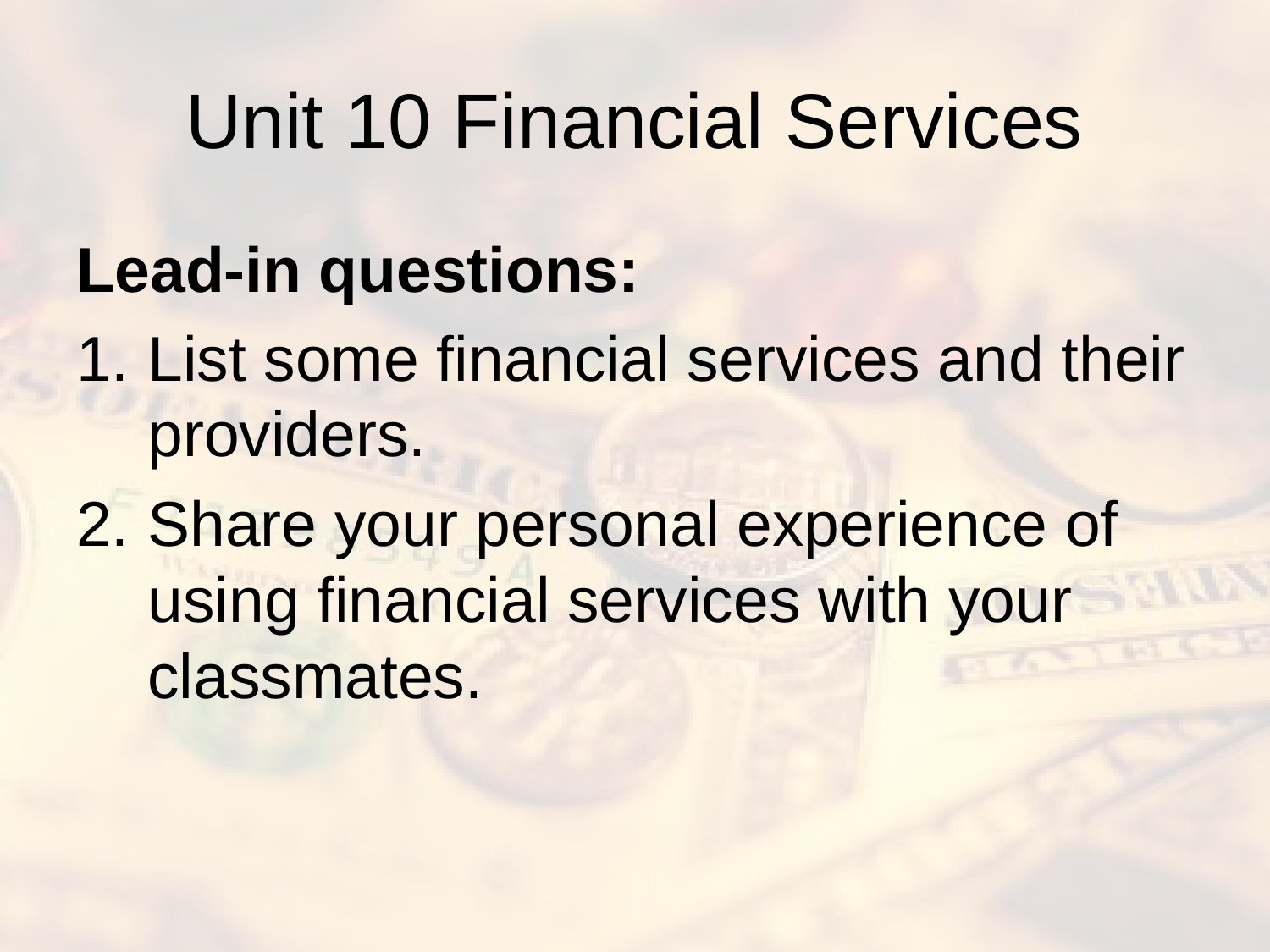

# Unit 10 Financial Services
Lead-in questions:
List some financial services and their providers.
Share your personal experience of using financial services with your classmates.